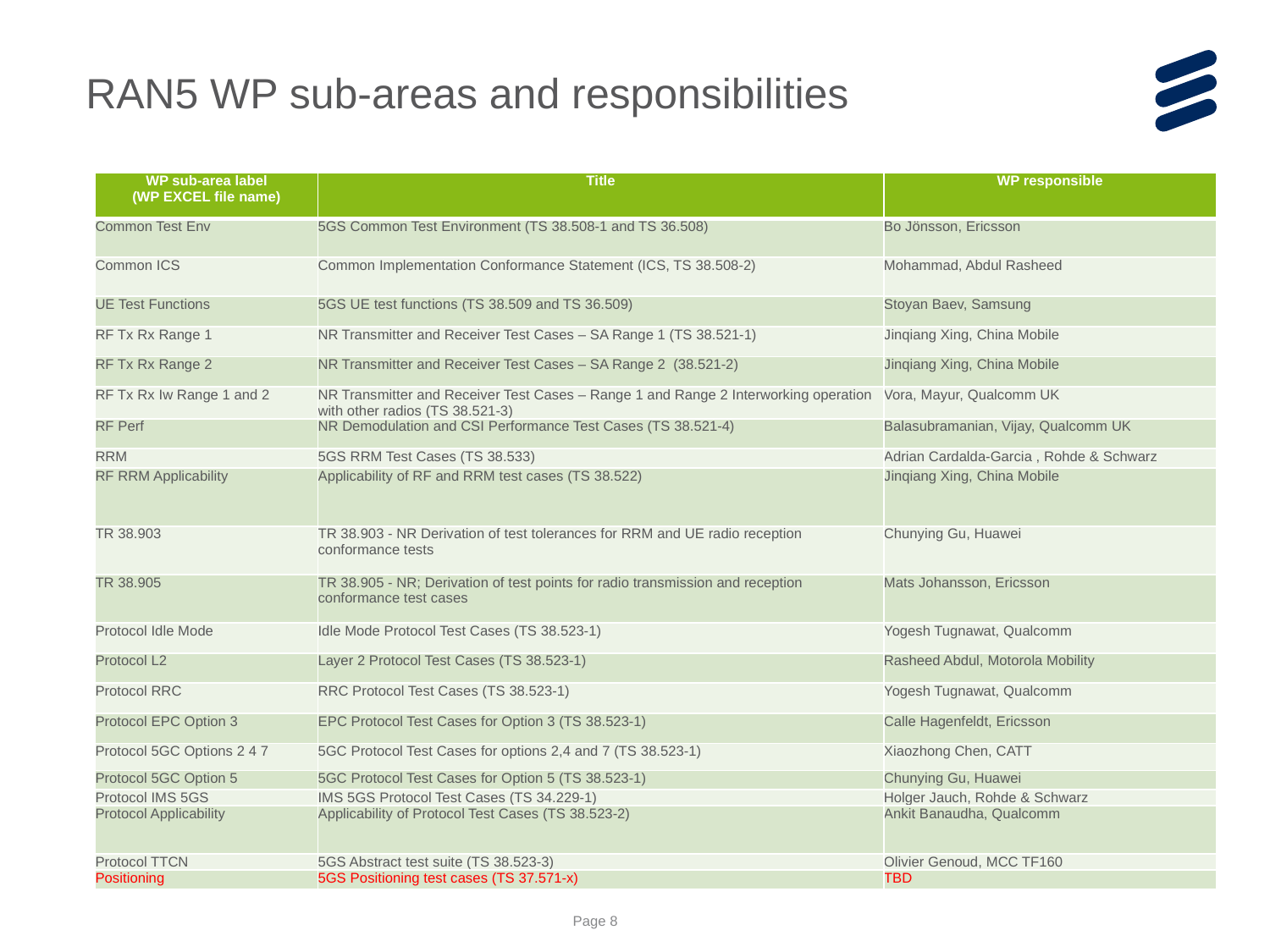

RAN5 WP sub-areas and responsibilities
| WP sub-area label (WP EXCEL file name) | Title | WP responsible |
| --- | --- | --- |
| Common Test Env | 5GS Common Test Environment (TS 38.508-1 and TS 36.508) | Bo Jönsson, Ericsson |
| Common ICS | Common Implementation Conformance Statement (ICS, TS 38.508-2) | Mohammad, Abdul Rasheed |
| UE Test Functions | 5GS UE test functions (TS 38.509 and TS 36.509) | Stoyan Baev, Samsung |
| RF Tx Rx Range 1 | NR Transmitter and Receiver Test Cases – SA Range 1 (TS 38.521-1) | Jinqiang Xing, China Mobile |
| RF Tx Rx Range 2 | NR Transmitter and Receiver Test Cases – SA Range 2 (38.521-2) | Jinqiang Xing, China Mobile |
| RF Tx Rx Iw Range 1 and 2 | NR Transmitter and Receiver Test Cases – Range 1 and Range 2 Interworking operation with other radios (TS 38.521-3) | Vora, Mayur, Qualcomm UK |
| RF Perf | NR Demodulation and CSI Performance Test Cases (TS 38.521-4) | Balasubramanian, Vijay, Qualcomm UK |
| RRM | 5GS RRM Test Cases (TS 38.533) | Adrian Cardalda-Garcia , Rohde & Schwarz |
| RF RRM Applicability | Applicability of RF and RRM test cases (TS 38.522) | Jinqiang Xing, China Mobile |
| TR 38.903 | TR 38.903 - NR Derivation of test tolerances for RRM and UE radio reception conformance tests | Chunying Gu, Huawei |
| TR 38.905 | TR 38.905 - NR; Derivation of test points for radio transmission and reception conformance test cases | Mats Johansson, Ericsson |
| Protocol Idle Mode | Idle Mode Protocol Test Cases (TS 38.523-1) | Yogesh Tugnawat, Qualcomm |
| Protocol L2 | Layer 2 Protocol Test Cases (TS 38.523-1) | Rasheed Abdul, Motorola Mobility |
| Protocol RRC | RRC Protocol Test Cases (TS 38.523-1) | Yogesh Tugnawat, Qualcomm |
| Protocol EPC Option 3 | EPC Protocol Test Cases for Option 3 (TS 38.523-1) | Calle Hagenfeldt, Ericsson |
| Protocol 5GC Options 2 4 7 | 5GC Protocol Test Cases for options 2,4 and 7 (TS 38.523-1) | Xiaozhong Chen, CATT |
| Protocol 5GC Option 5 | 5GC Protocol Test Cases for Option 5 (TS 38.523-1) | Chunying Gu, Huawei |
| Protocol IMS 5GS | IMS 5GS Protocol Test Cases (TS 34.229-1) | Holger Jauch, Rohde & Schwarz |
| Protocol Applicability | Applicability of Protocol Test Cases (TS 38.523-2) | Ankit Banaudha, Qualcomm |
| Protocol TTCN | 5GS Abstract test suite (TS 38.523-3) | Olivier Genoud, MCC TF160 |
| Positioning | 5GS Positioning test cases (TS 37.571-x) | TBD |